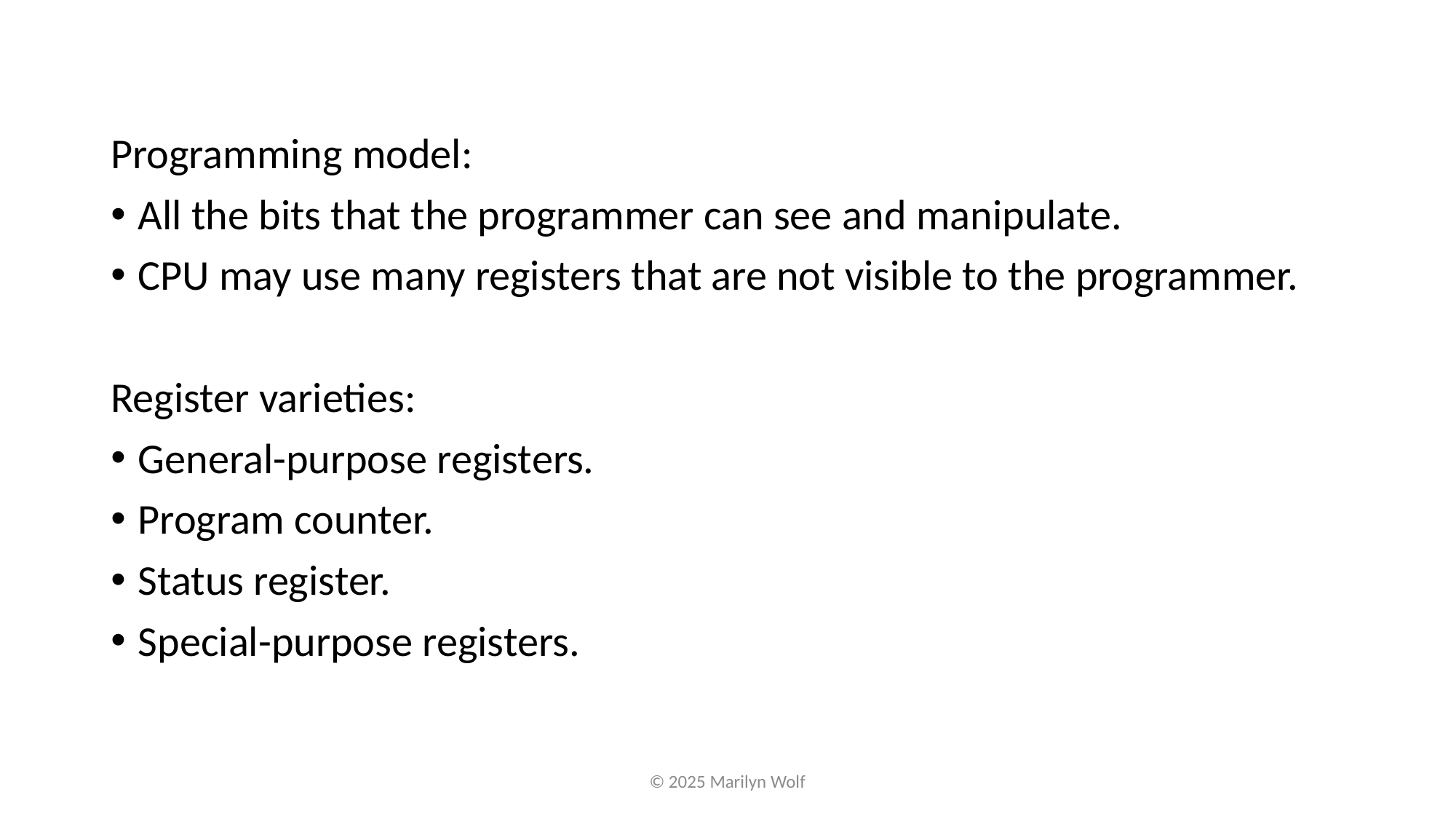

Programming model:
All the bits that the programmer can see and manipulate.
CPU may use many registers that are not visible to the programmer.

Register varieties:
General-purpose registers.
Program counter.
Status register.
Special-purpose registers.
© 2025 Marilyn Wolf